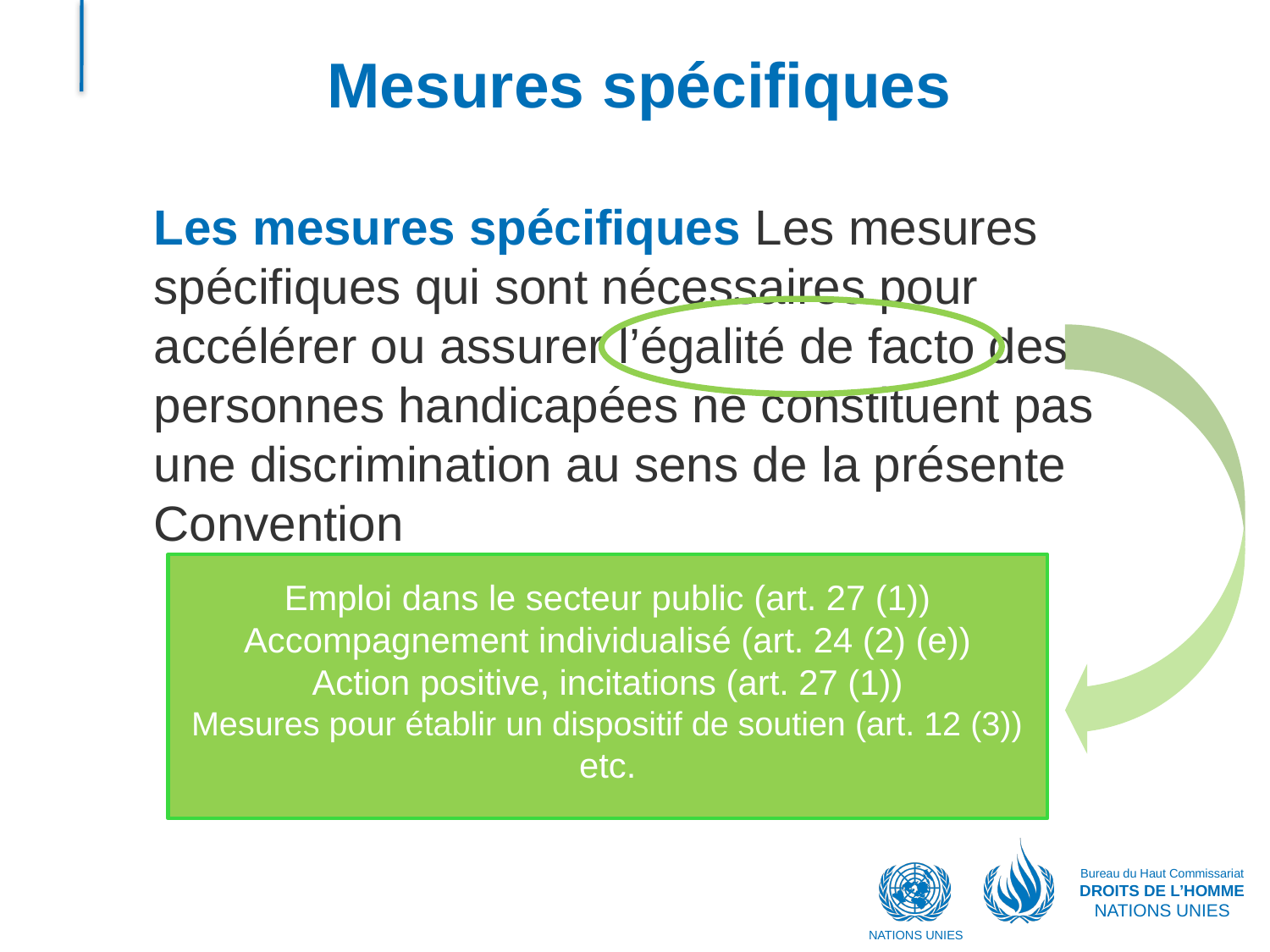

# Mesures spécifiques
Les mesures spécifiques Les mesures spécifiques qui sont nécessaires pour accélérer ou assurer l’égalité de facto des personnes handicapées ne constituent pas une discrimination au sens de la présente Convention

Emploi dans le secteur public (art. 27 (1))
Accompagnement individualisé (art. 24 (2) (e))
Action positive, incitations (art. 27 (1))
Mesures pour établir un dispositif de soutien (art. 12 (3))
etc.

Bureau du Haut Commissariat
DROITS DE L’HOMME
NATIONS UNIES
NATIONS UNIES